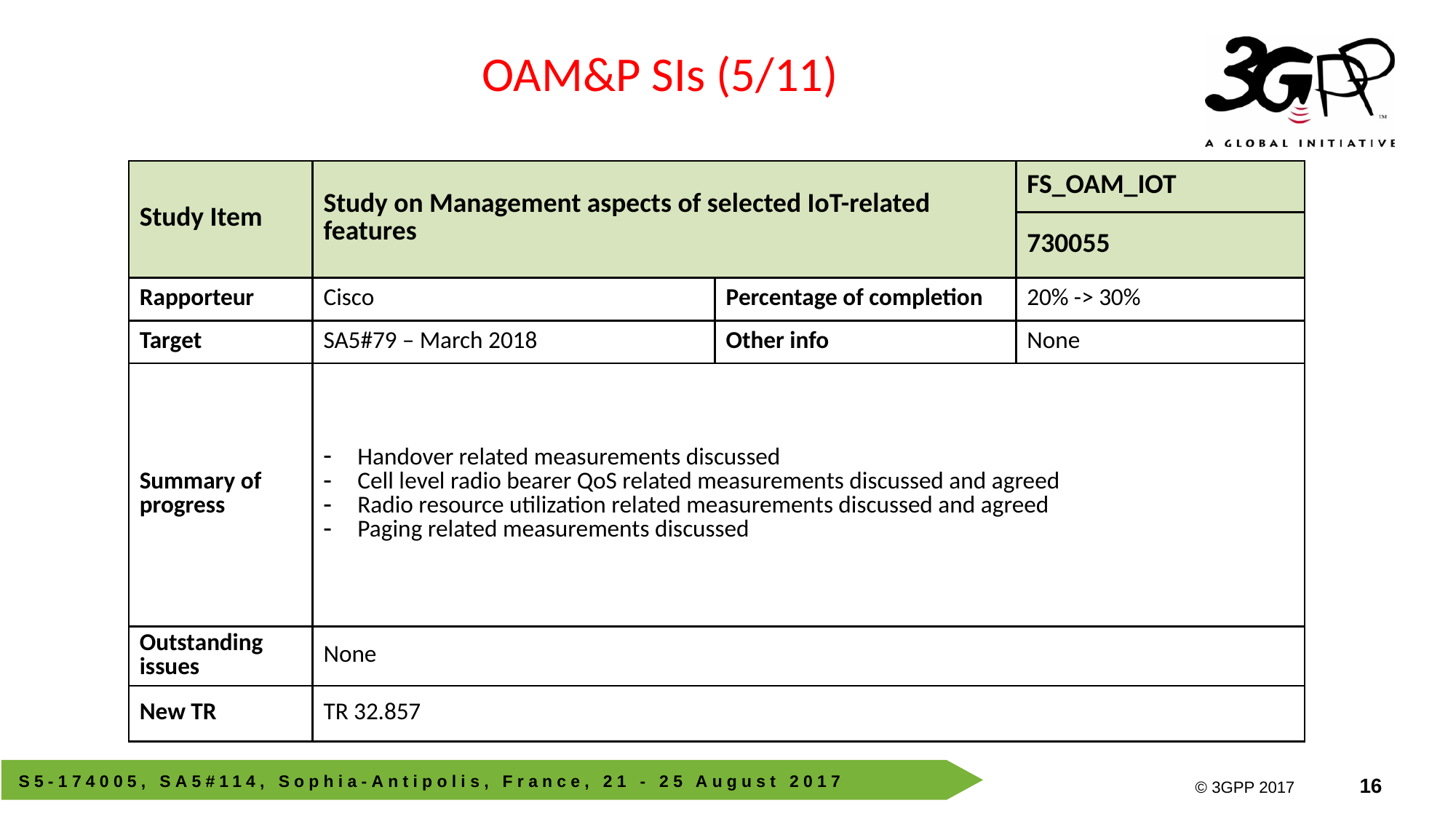

OAM&P SIs (5/11)
| Study Item | Study on Management aspects of selected IoT-related features |  | FS\_OAM\_IOT |
| --- | --- | --- | --- |
|  |  |  | 730055 |
| Rapporteur | Cisco | Percentage of completion | 20% -> 30% |
| Target | SA5#79 – March 2018 | Other info | None |
| Summary of progress | Handover related measurements discussed Cell level radio bearer QoS related measurements discussed and agreed Radio resource utilization related measurements discussed and agreed Paging related measurements discussed |  |  |
| Outstanding issues | None |  |  |
| New TR | TR 32.857 |  |  |